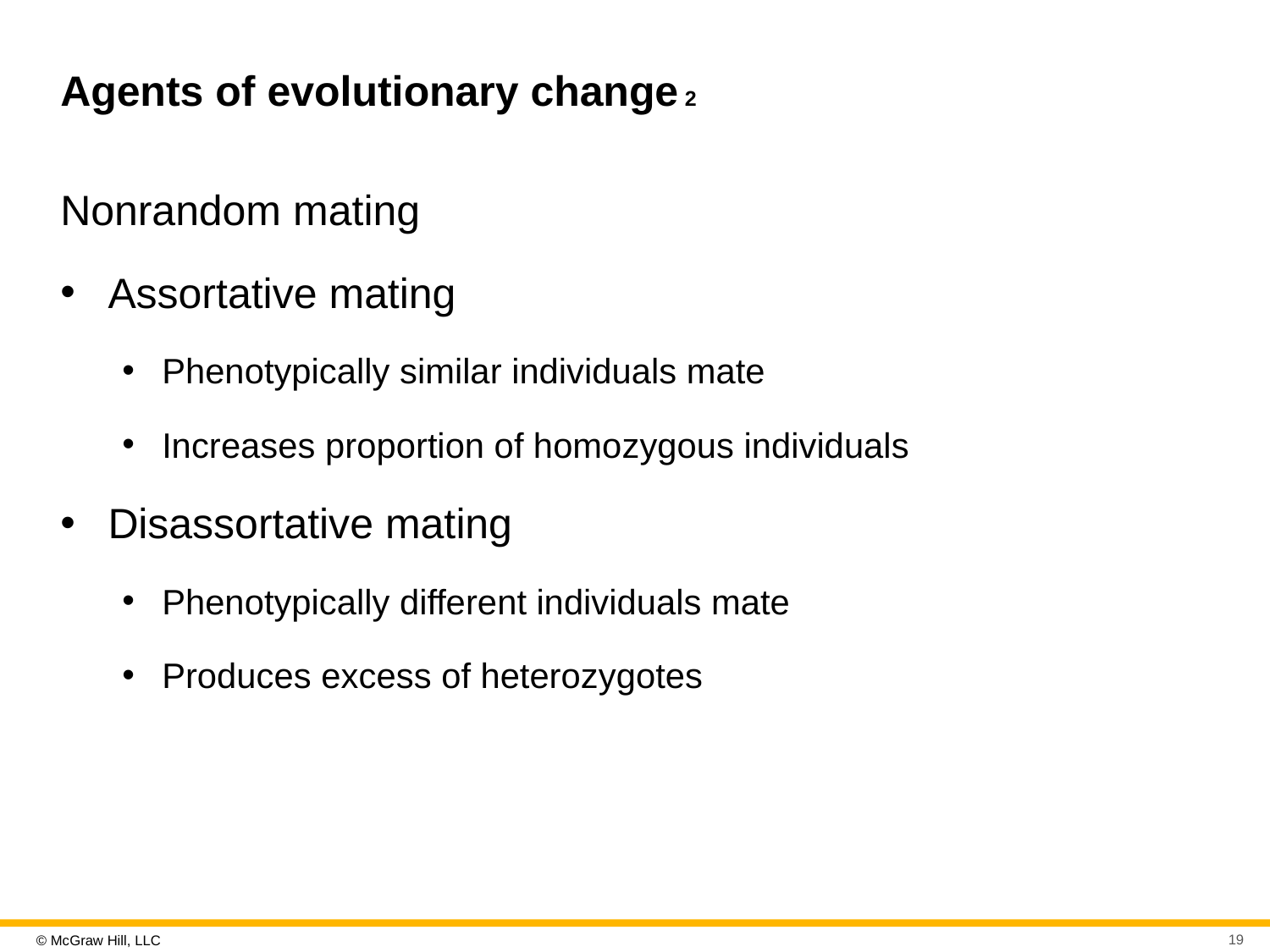

# Agents of evolutionary change 2
Nonrandom mating
Assortative mating
Phenotypically similar individuals mate
Increases proportion of homozygous individuals
Disassortative mating
Phenotypically different individuals mate
Produces excess of heterozygotes
19